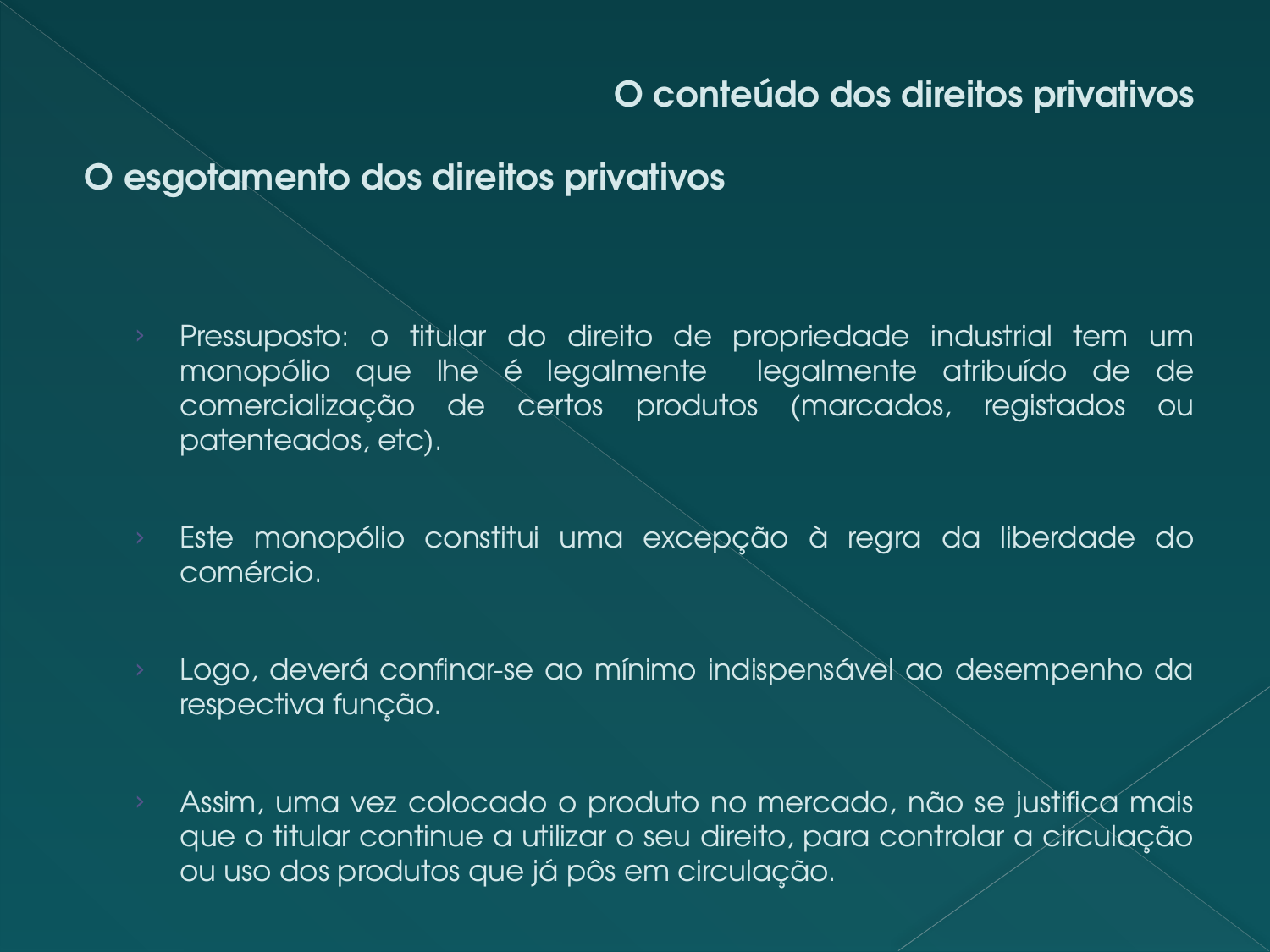

# O conteúdo dos direitos privativos
O esgotamento dos direitos privativos

Pressuposto: o titular do direito de propriedade industrial tem um monopólio que lhe é legalmente  legalmente atribuído de de comercialização de certos produtos (marcados, registados ou patenteados, etc).

Este monopólio constitui uma excepção à regra da liberdade do comércio.

Logo, deverá confinar-se ao mínimo indispensável ao desempenho da respectiva função.

Assim, uma vez colocado o produto no mercado, não se justifica mais que o titular continue a utilizar o seu direito, para controlar a circulação ou uso dos produtos que já pôs em circulação.